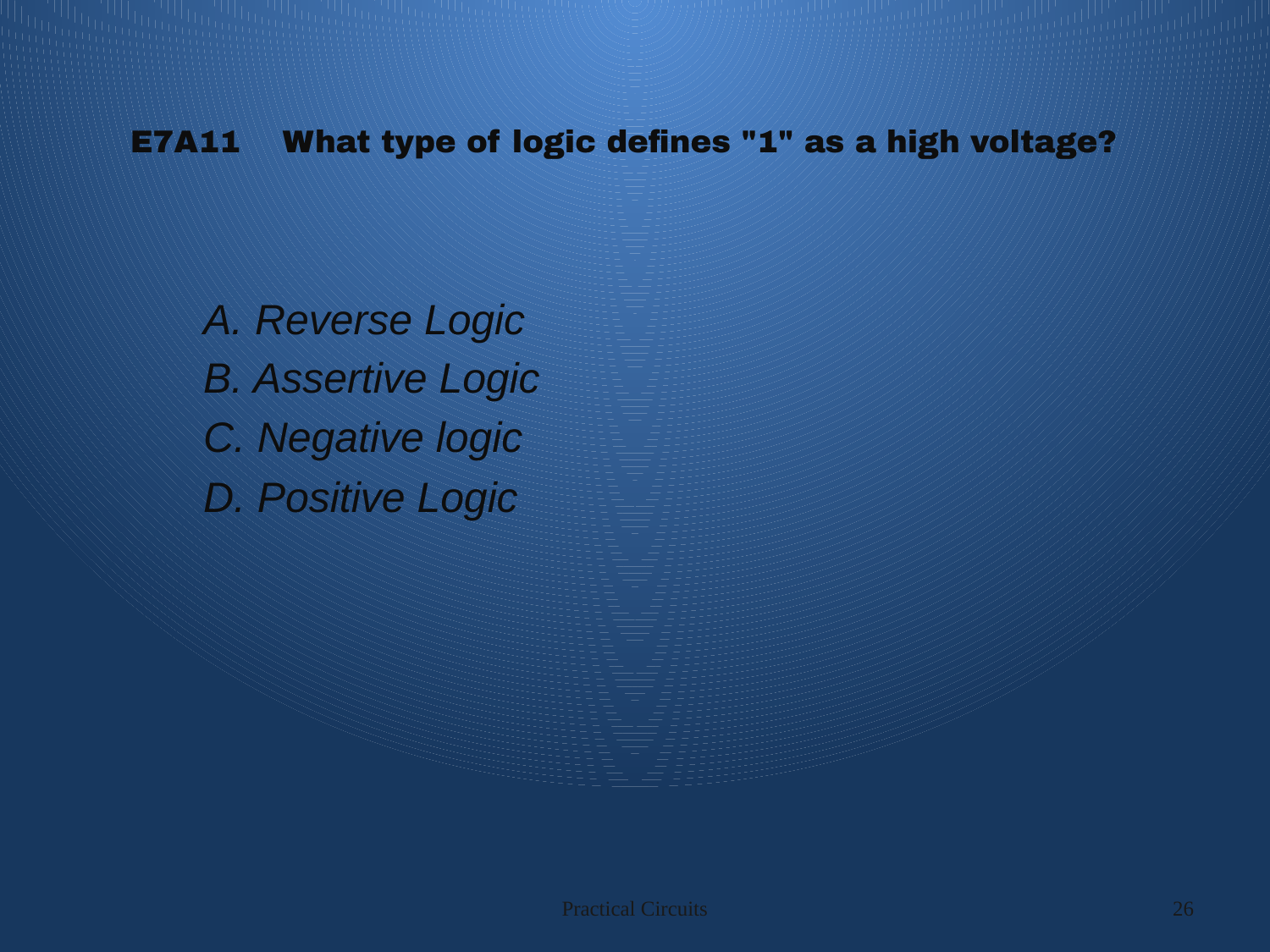

# E7A11    What type of logic defines "1" as a high voltage?
A. Reverse Logic
B. Assertive Logic
C. Negative logic
D. Positive Logic
Practical Circuits
26